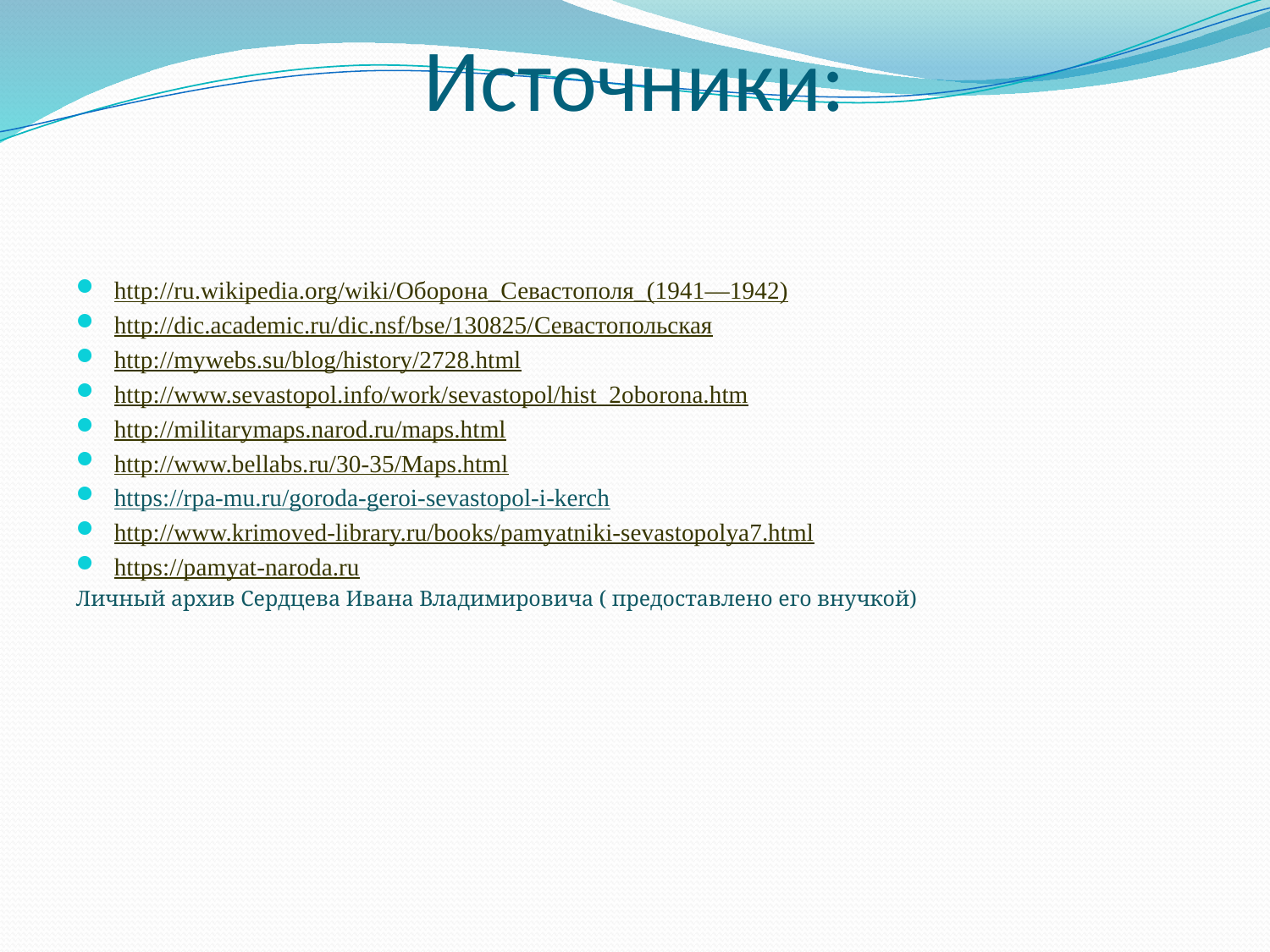

# Источники:
http://ru.wikipedia.org/wiki/Оборона_Севастополя_(1941—1942)
http://dic.academic.ru/dic.nsf/bse/130825/Севастопольская
http://mywebs.su/blog/history/2728.html
http://www.sevastopol.info/work/sevastopol/hist_2oborona.htm
http://militarymaps.narod.ru/maps.html
http://www.bellabs.ru/30-35/Maps.html
https://rpa-mu.ru/goroda-geroi-sevastopol-i-kerch
http://www.krimoved-library.ru/books/pamyatniki-sevastopolya7.html
https://pamyat-naroda.ru
Личный архив Сердцева Ивана Владимировича ( предоставлено его внучкой)